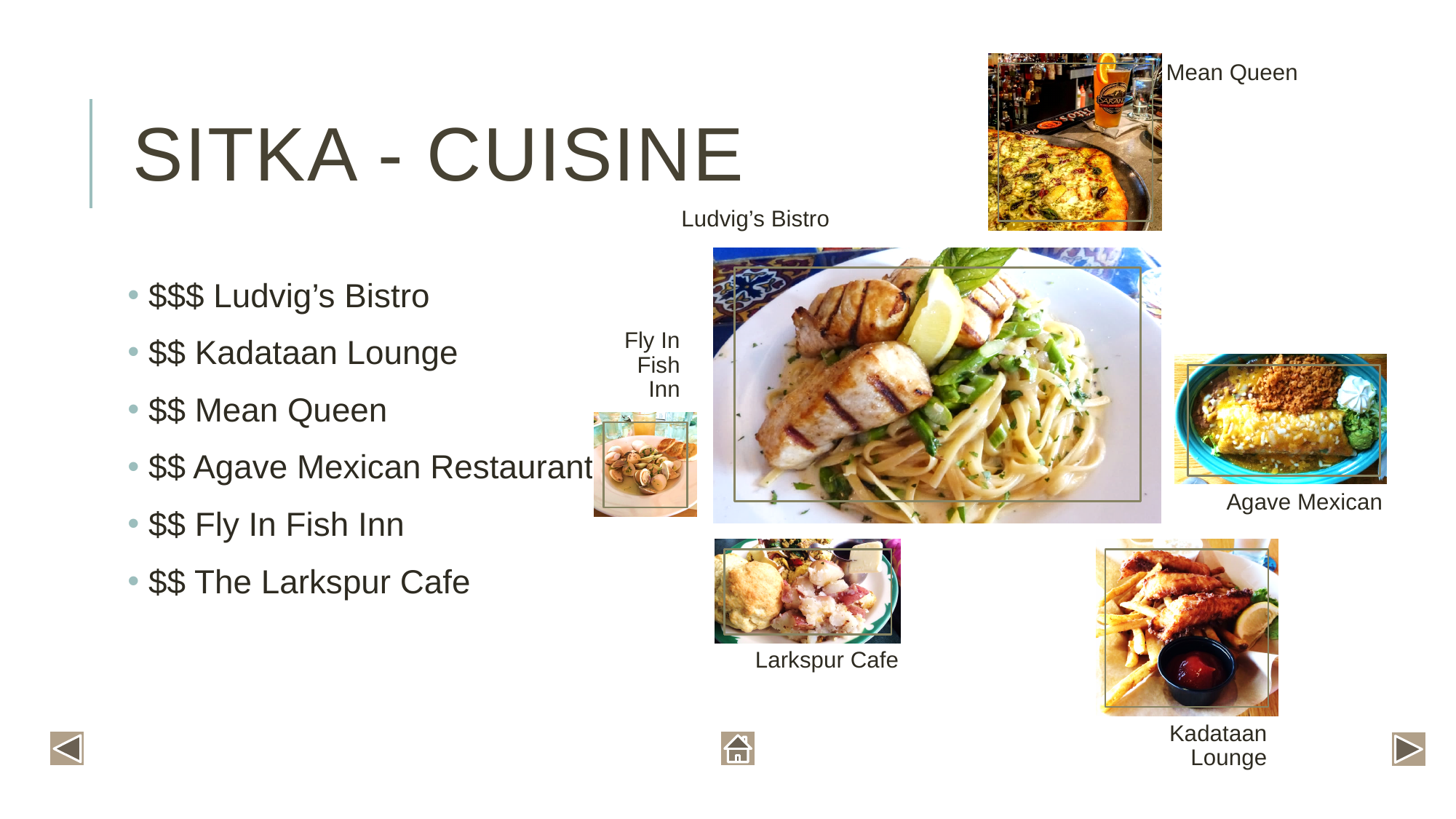

Ludvig’s Bistro
Mean Queen
Agave Mexican
Fly In Fish Inn
Kadataan Lounge
Larkspur Cafe
# Sitka - cuisine
 $$$ Ludvig’s Bistro
 $$ Kadataan Lounge
 $$ Mean Queen
 $$ Agave Mexican Restaurant
 $$ Fly In Fish Inn
 $$ The Larkspur Cafe